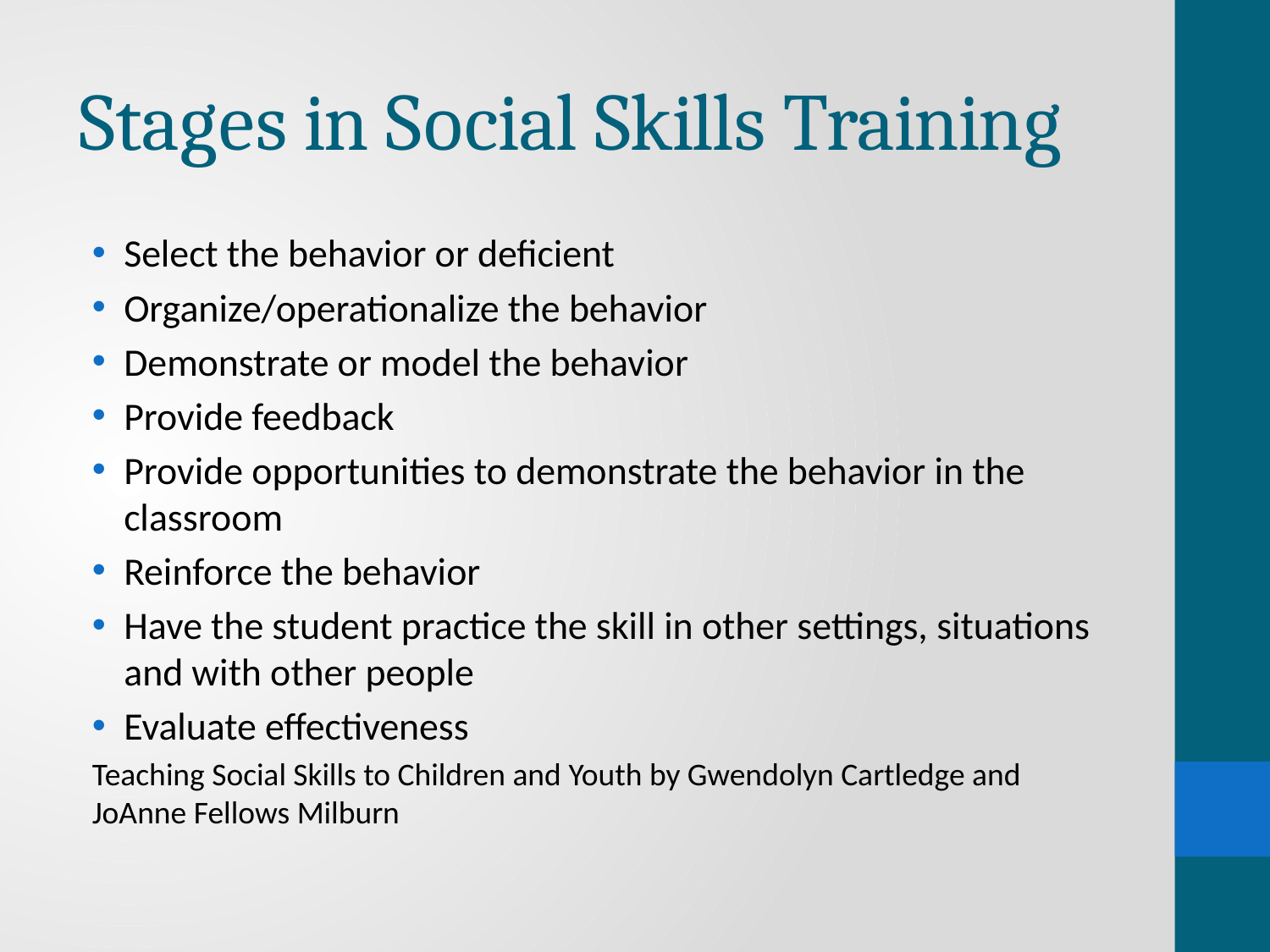

# Stages in Social Skills Training
Select the behavior or deficient
Organize/operationalize the behavior
Demonstrate or model the behavior
Provide feedback
Provide opportunities to demonstrate the behavior in the classroom
Reinforce the behavior
Have the student practice the skill in other settings, situations and with other people
Evaluate effectiveness
Teaching Social Skills to Children and Youth by Gwendolyn Cartledge and JoAnne Fellows Milburn